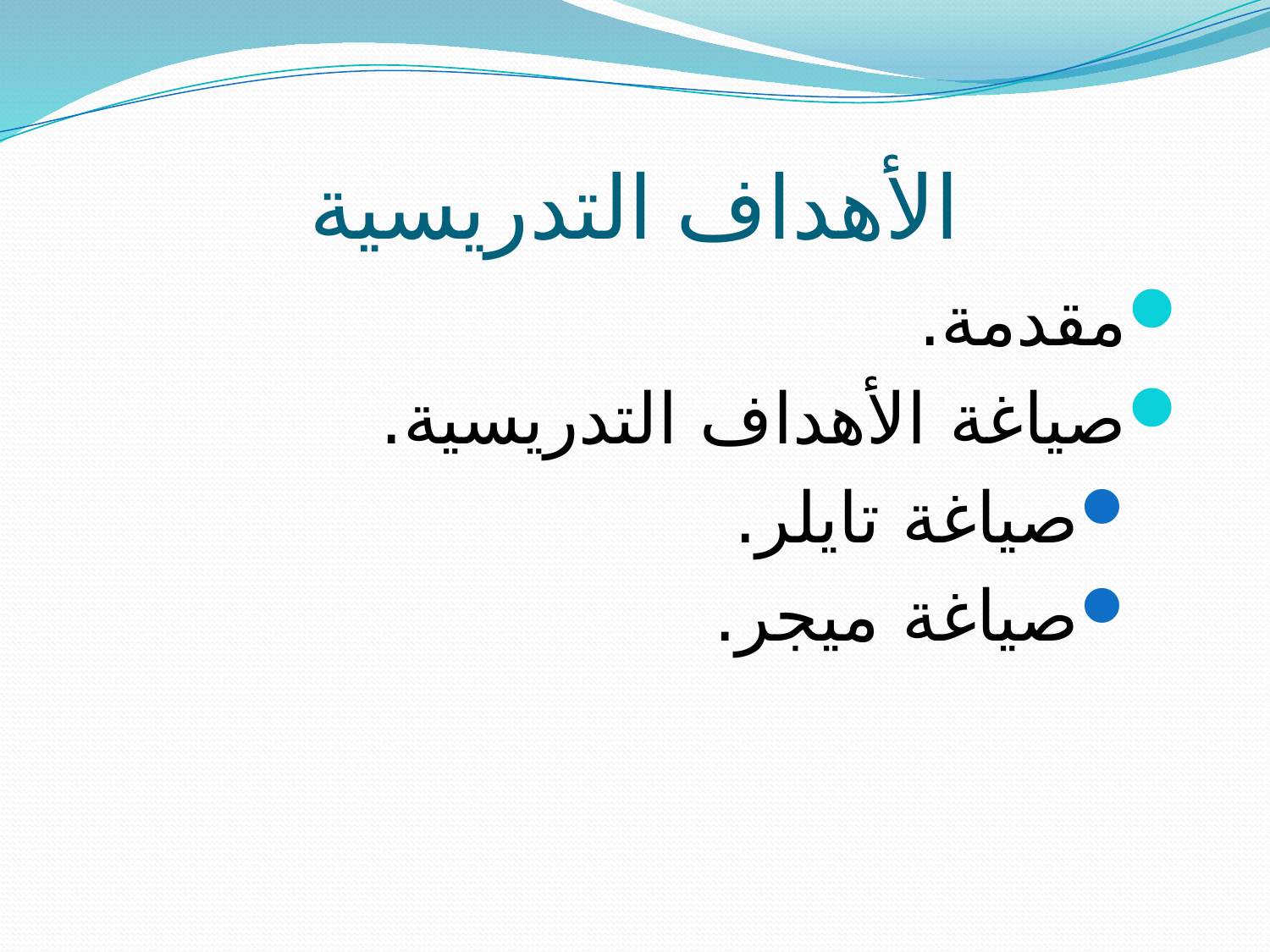

# الأهداف التدريسية
مقدمة.
صياغة الأهداف التدريسية.
صياغة تايلر.
صياغة ميجر.